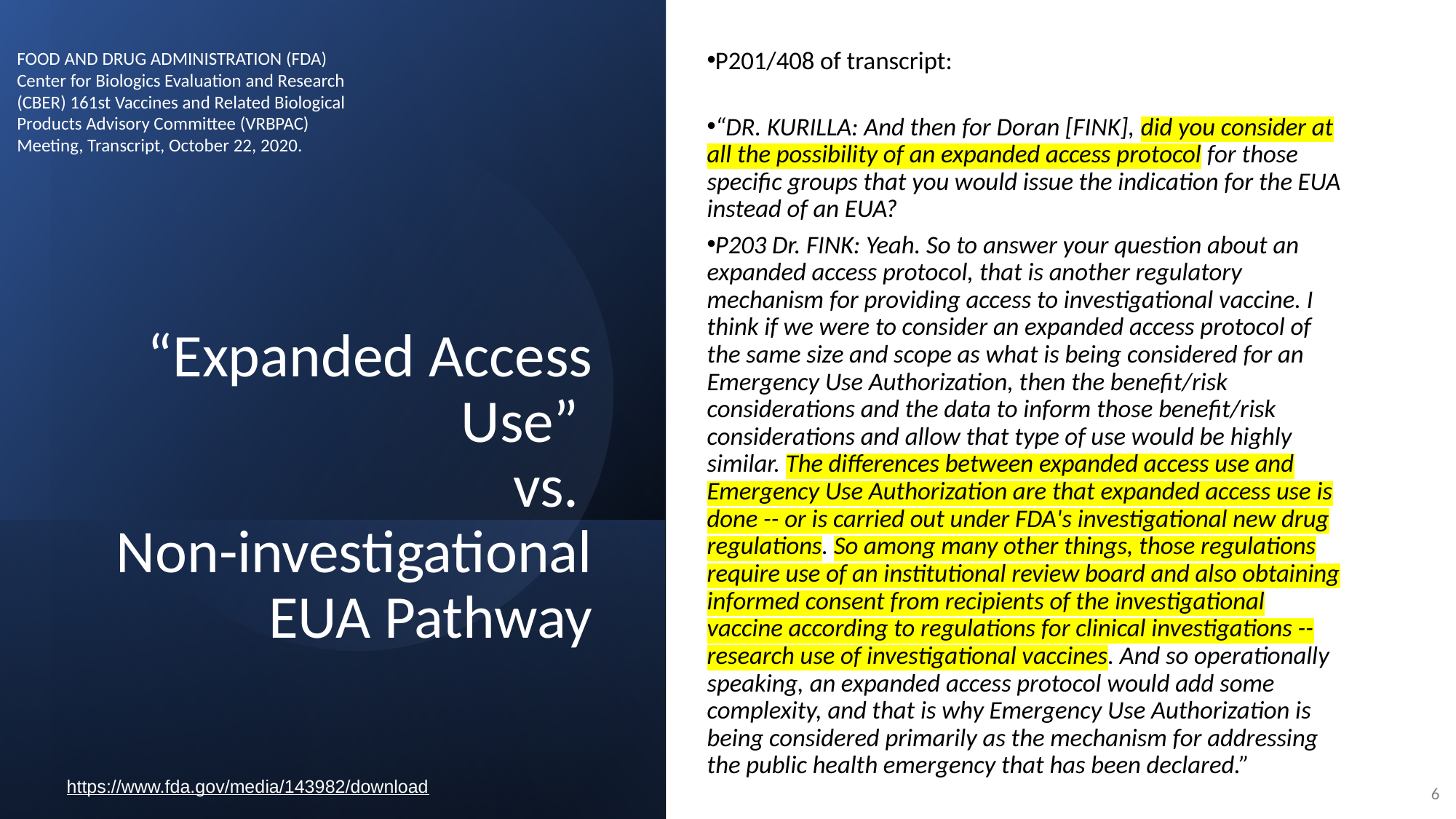

P201/408 of transcript:
“DR. KURILLA: And then for Doran [FINK], did you consider at all the possibility of an expanded access protocol for those specific groups that you would issue the indication for the EUA instead of an EUA?
P203 Dr. FINK: Yeah. So to answer your question about an expanded access protocol, that is another regulatory mechanism for providing access to investigational vaccine. I think if we were to consider an expanded access protocol of the same size and scope as what is being considered for an Emergency Use Authorization, then the benefit/risk considerations and the data to inform those benefit/risk considerations and allow that type of use would be highly similar. The differences between expanded access use and Emergency Use Authorization are that expanded access use is done -- or is carried out under FDA's investigational new drug regulations. So among many other things, those regulations require use of an institutional review board and also obtaining informed consent from recipients of the investigational vaccine according to regulations for clinical investigations -- research use of investigational vaccines. And so operationally speaking, an expanded access protocol would add some complexity, and that is why Emergency Use Authorization is being considered primarily as the mechanism for addressing the public health emergency that has been declared.”
FOOD AND DRUG ADMINISTRATION (FDA) Center for Biologics Evaluation and Research (CBER) 161st Vaccines and Related Biological Products Advisory Committee (VRBPAC) Meeting, Transcript, October 22, 2020.

# “Expanded Access Use” vs. Non-investigational EUA Pathway

https://www.fda.gov/media/143982/download
6